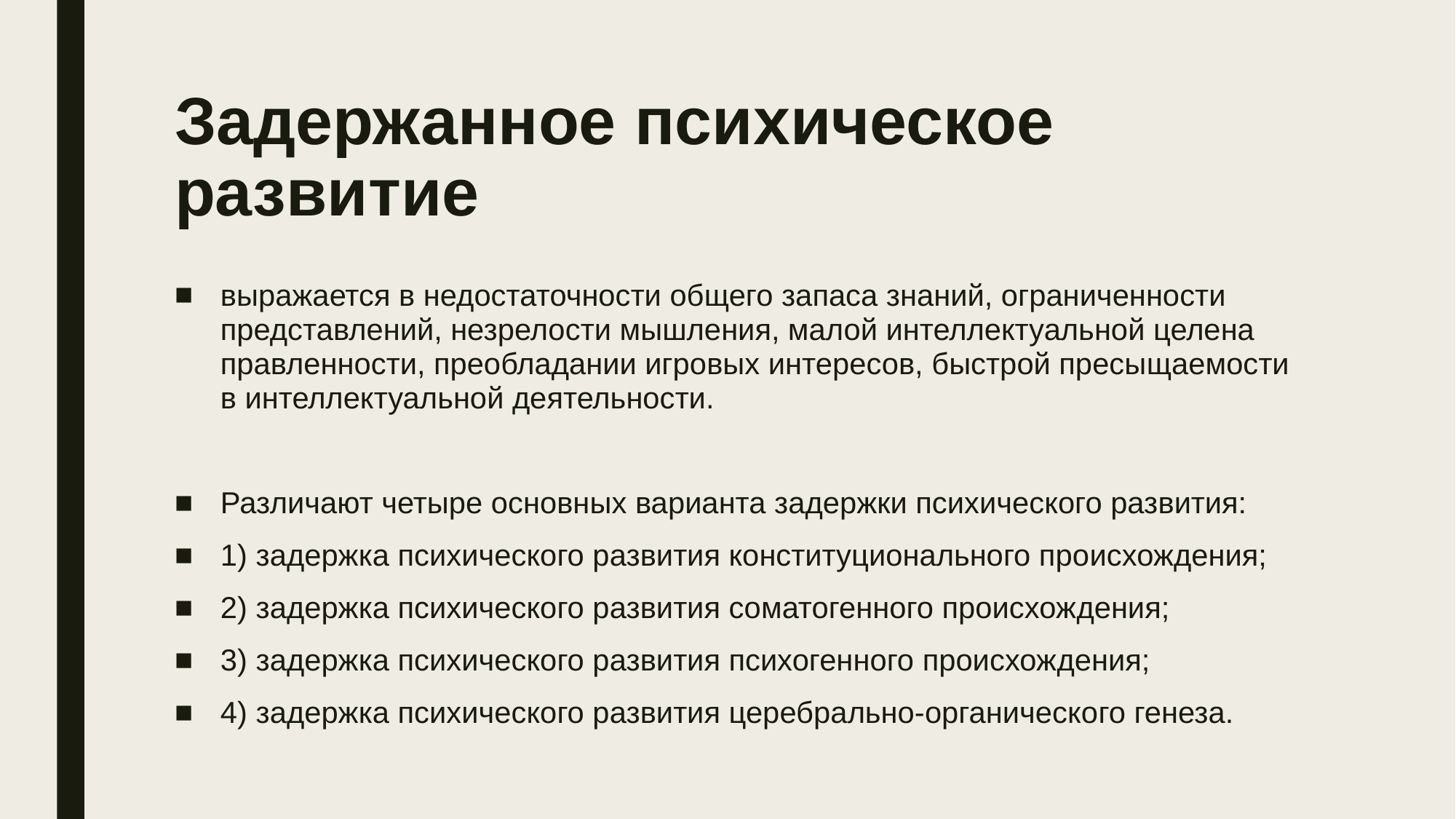

# Задержанное психическое развитие
выражается в недостаточности общего запаса знаний, ограниченности представ­лений, незрелости мышления, малой интеллектуальной целена­правленности, преобладании игровых интересов, быстрой пресы­щаемости в интеллектуальной деятельности.

Различают четыре основных варианта задержки психического развития:
1) задержка психического развития конституционального про­исхождения;
2) задержка психического развития соматогенного происхож­дения;
3) задержка психического развития психогенного происхож­дения;
4) задержка психического развития церебрально-органическо­го генеза.